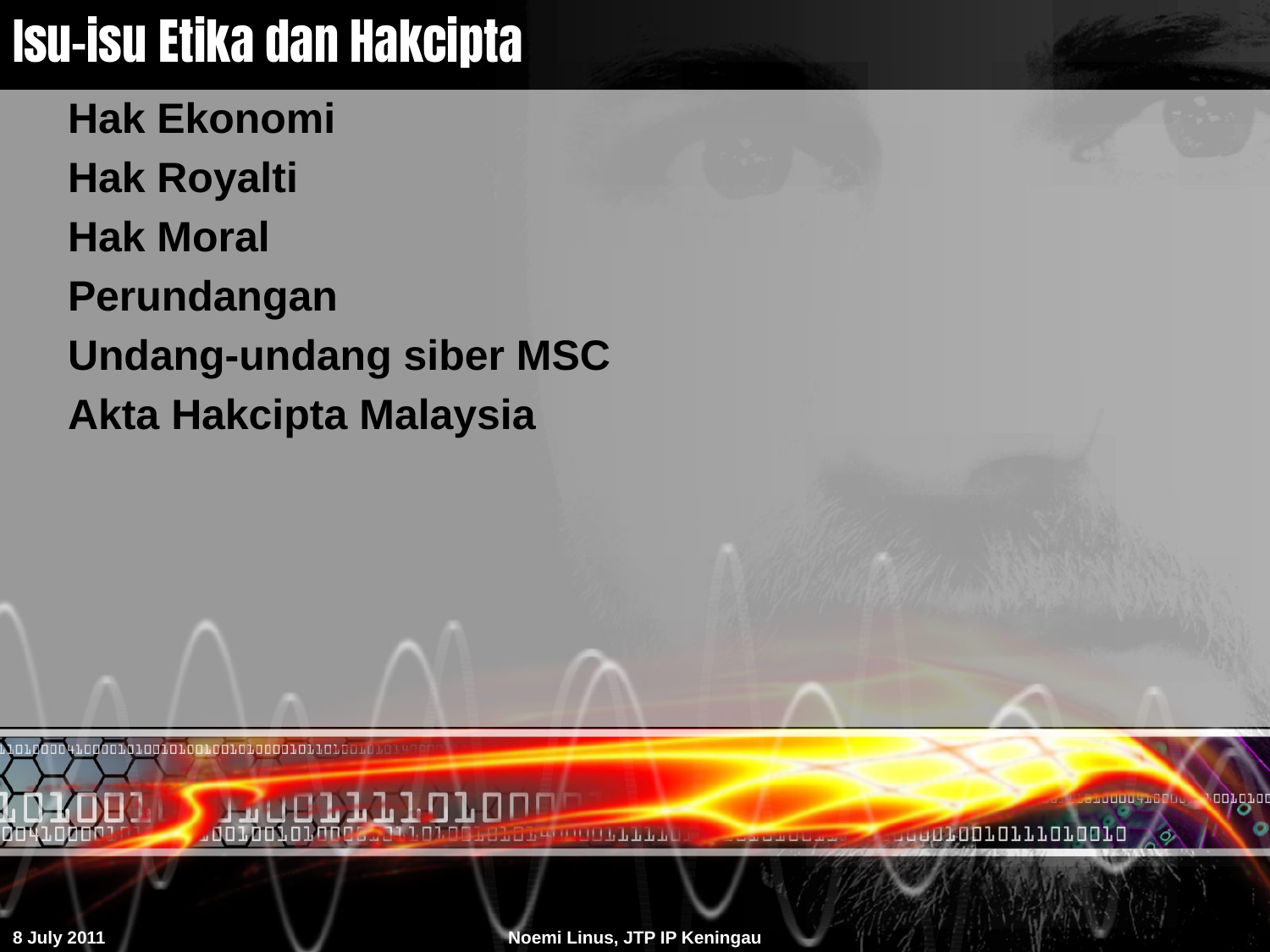

# Isu-isu Etika dan Hakcipta
Hak Ekonomi
Hak Royalti
Hak Moral
Perundangan
Undang-undang siber MSC
Akta Hakcipta Malaysia
8 July 2011
Noemi Linus, JTP IP Keningau